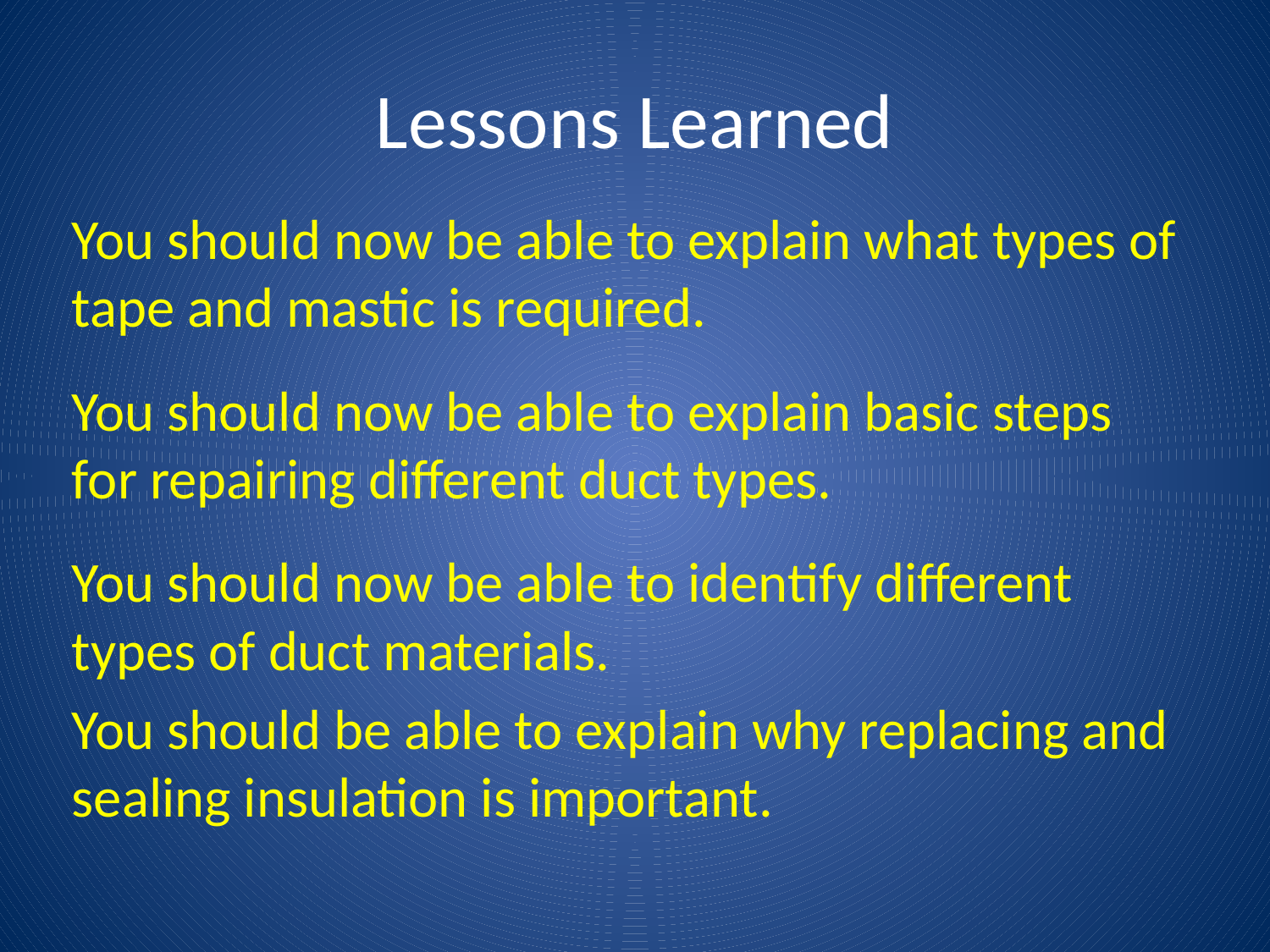

# Lessons Learned
You should now be able to explain what types of tape and mastic is required.

You should now be able to explain basic steps for repairing different duct types.

You should now be able to identify different types of duct materials.
You should be able to explain why replacing and sealing insulation is important.